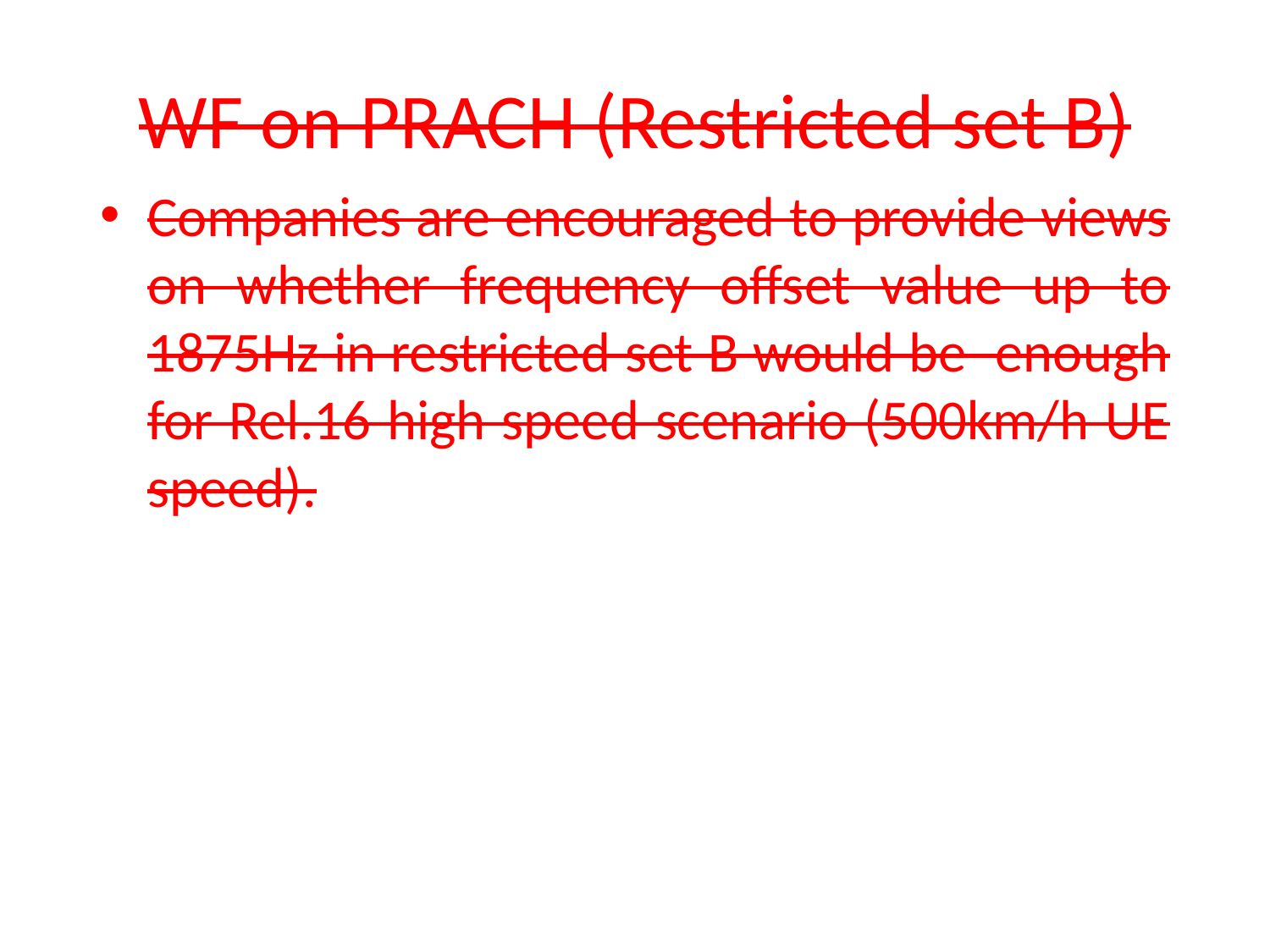

# WF on PRACH (Restricted set B)
Companies are encouraged to provide views on whether frequency offset value up to 1875Hz in restricted set B would be  enough for Rel.16 high speed scenario (500km/h UE speed).